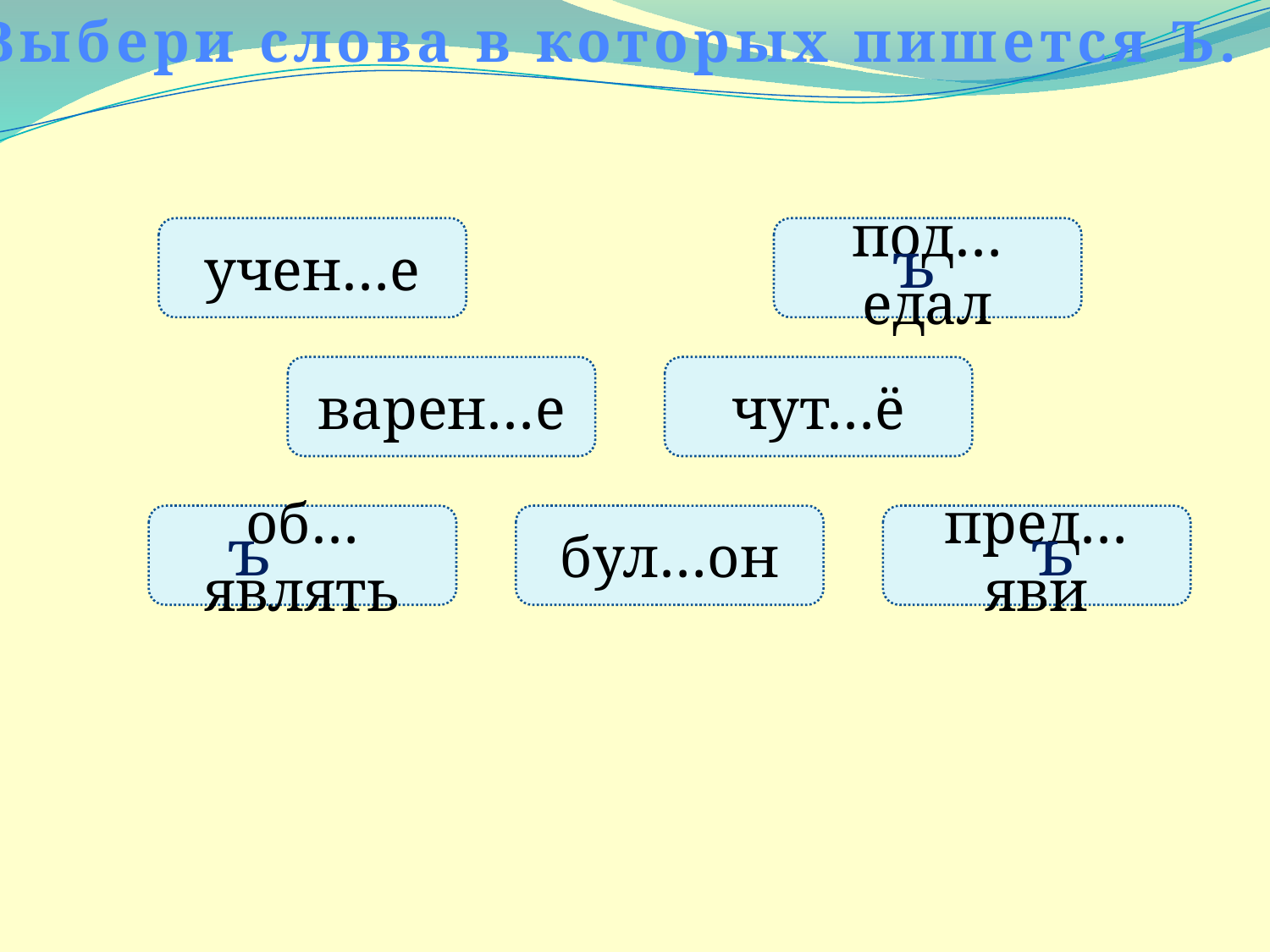

Выбери слова в которых пишется Ъ.
учен…е
под…едал
ъ
варен…е
чут…ё
об…являть
ъ
бул…он
пред…яви
ъ